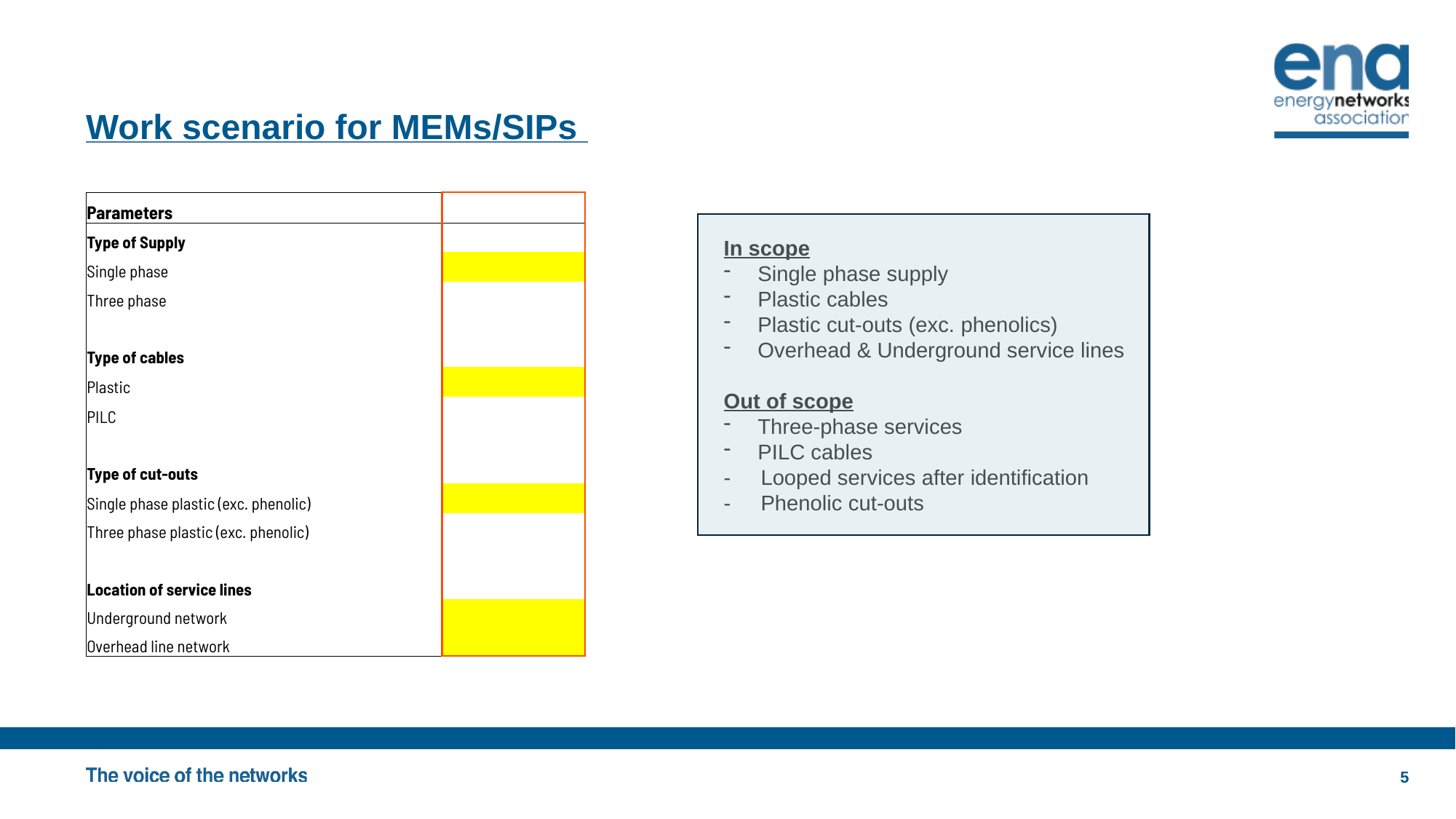

# Work scenario for MEMs/SIPs
| Parameters |  |
| --- | --- |
| Type of Supply |  |
| Single phase |  |
| Three phase |  |
|  |  |
| Type of cables |  |
| Plastic |  |
| PILC |  |
|  |  |
| Type of cut-outs |  |
| Single phase plastic (exc. phenolic) |  |
| Three phase plastic (exc. phenolic) |  |
|  |  |
| Location of service lines |  |
| Underground network |  |
| Overhead line network |  |

In scope
Single phase supply
Plastic cables
Plastic cut-outs (exc. phenolics)
Overhead & Underground service lines

Out of scope
Three-phase services
PILC cables
-     Looped services after identification
-     Phenolic cut-outs
5